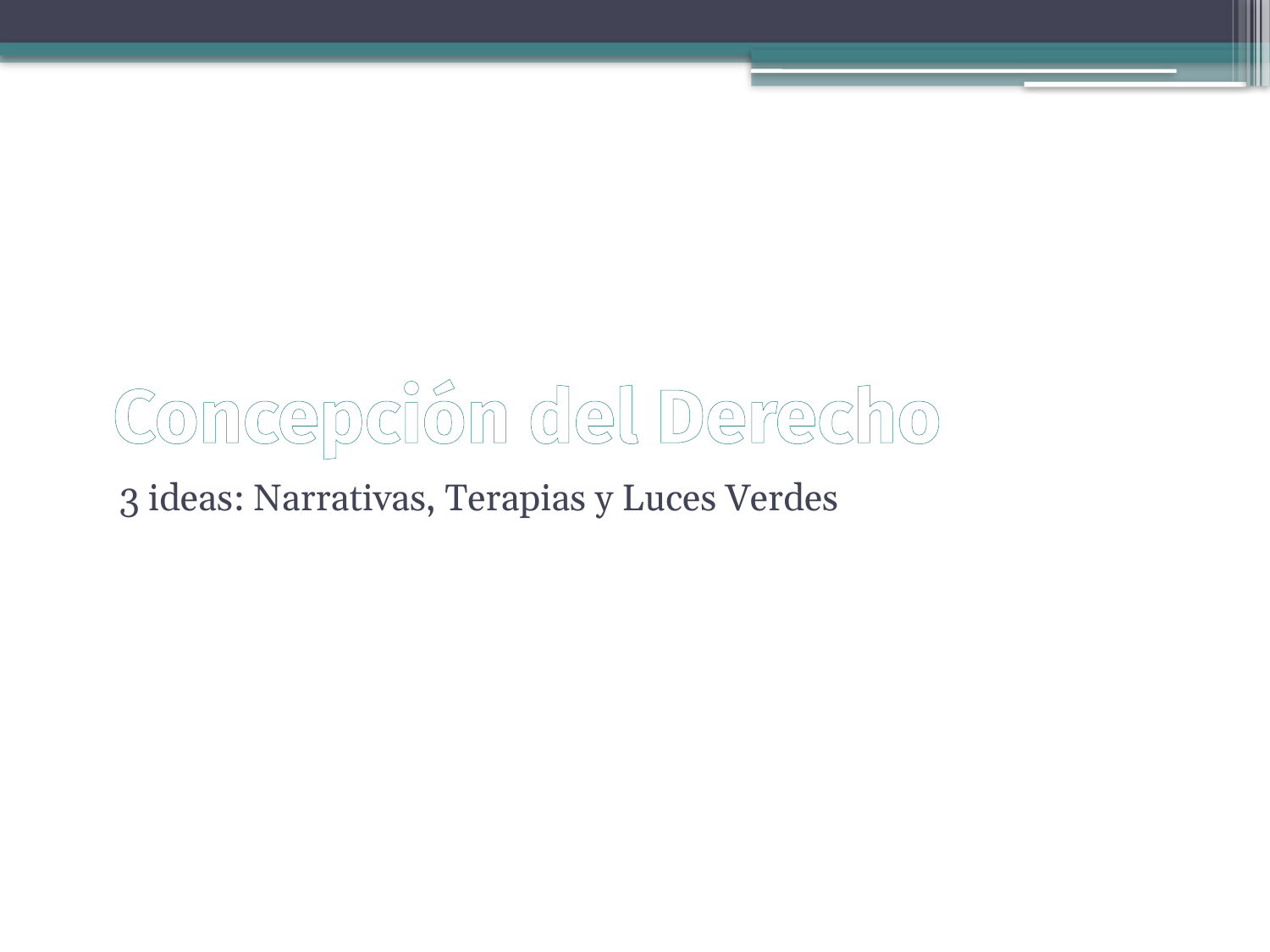

# Concepción del Derecho
3 ideas: Narrativas, Terapias y Luces Verdes